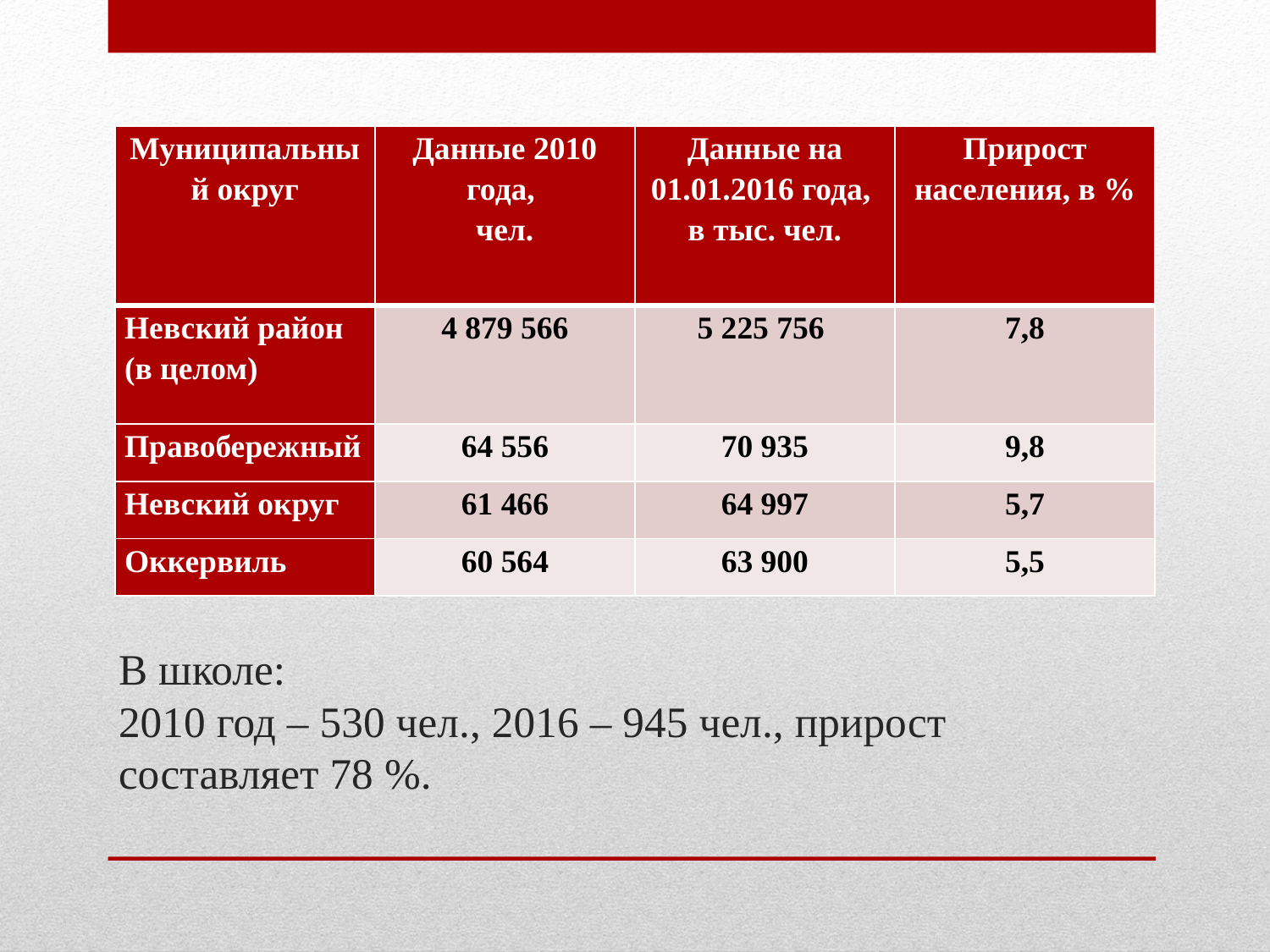

| Муниципальный округ | Данные 2010 года, чел. | Данные на 01.01.2016 года, в тыс. чел. | Прирост населения, в % |
| --- | --- | --- | --- |
| Невский район (в целом) | 4 879 566 | 5 225 756 | 7,8 |
| Правобережный | 64 556 | 70 935 | 9,8 |
| Невский округ | 61 466 | 64 997 | 5,7 |
| Оккервиль | 60 564 | 63 900 | 5,5 |
# В школе: 2010 год – 530 чел., 2016 – 945 чел., прирост составляет 78 %.